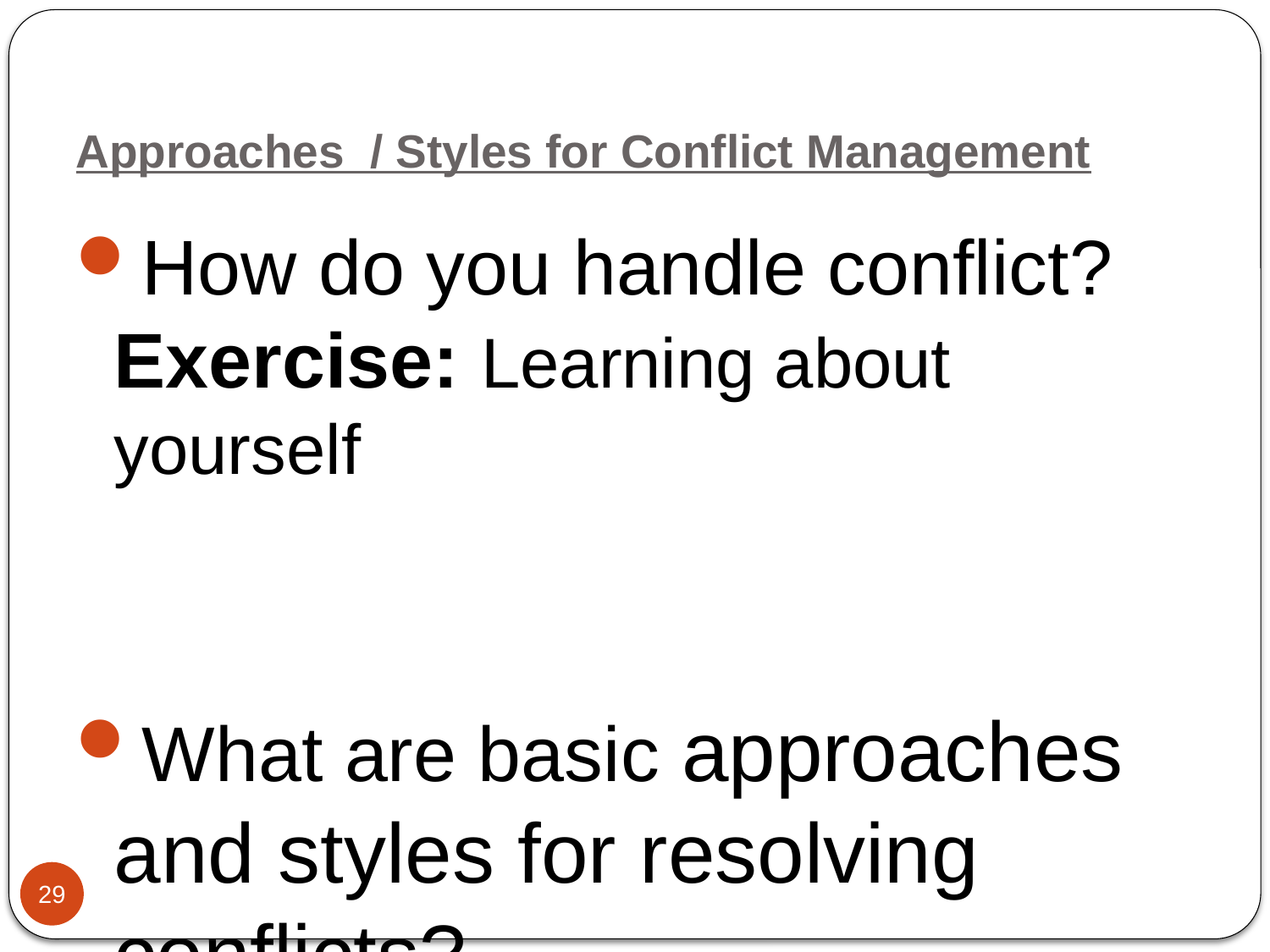

# Approaches  / Styles for Conflict Management
How do you handle conflict? Exercise: Learning about yourself

What are basic approaches and styles for resolving conflicts?
29